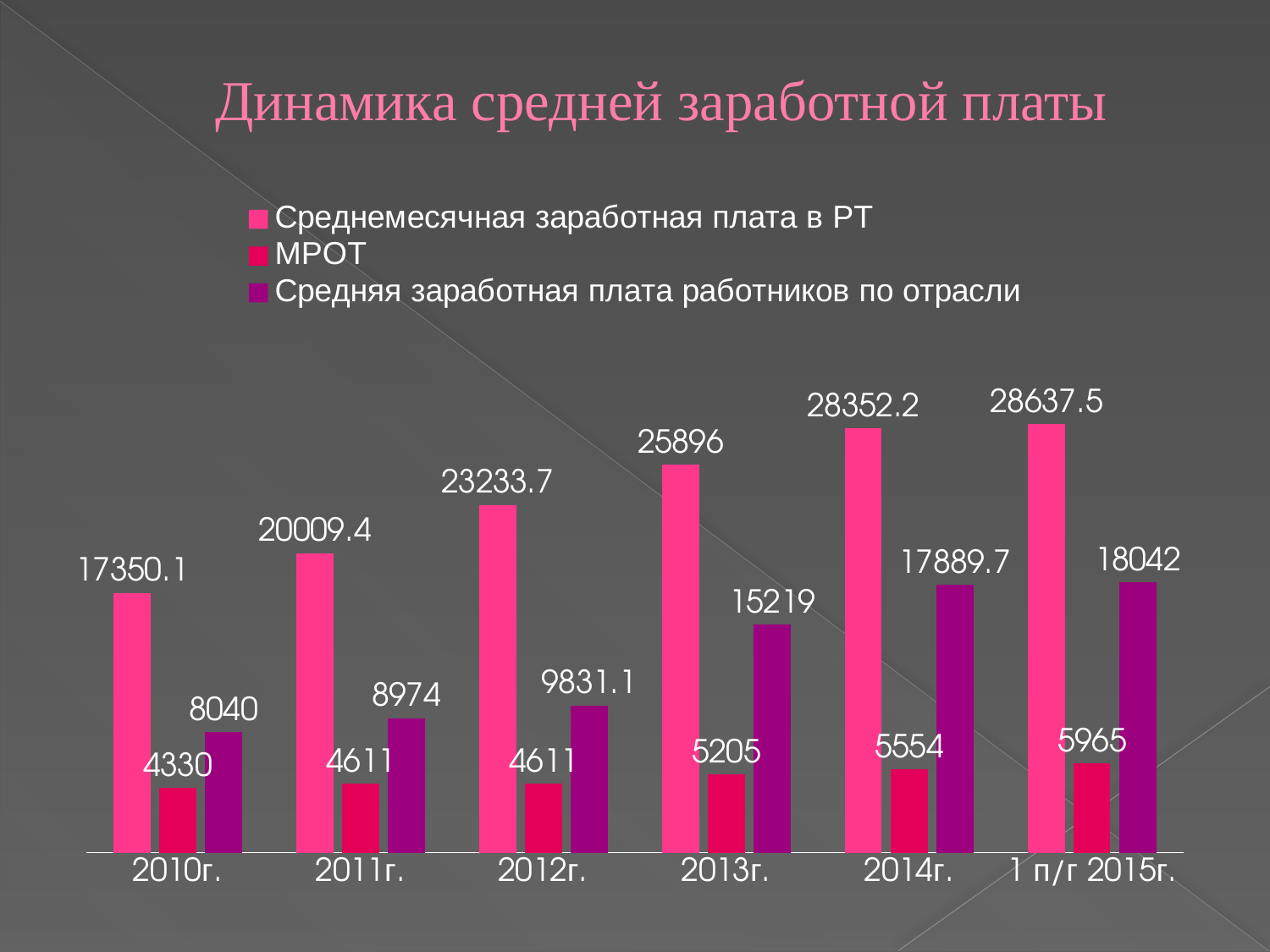

# Динамика средней заработной платы

### Chart

| Category | Среднемесячная заработная плата в РТ | МРОТ | Средняя заработная плата работников по отрасли |
|---|---|---|---|
| 2010г. | 17350.099999999988 | 4330.0 | 8040.0 |
| 2011г. | 20009.4 | 4611.0 | 8974.0 |
| 2012г. | 23233.7 | 4611.0 | 9831.1 |
| 2013г. | 25896.0 | 5205.0 | 15219.0 |
| 2014г. | 28352.2 | 5554.0 | 17889.7 |
| 1 п/г 2015г. | 28637.5 | 5965.0 | 18042.0 |